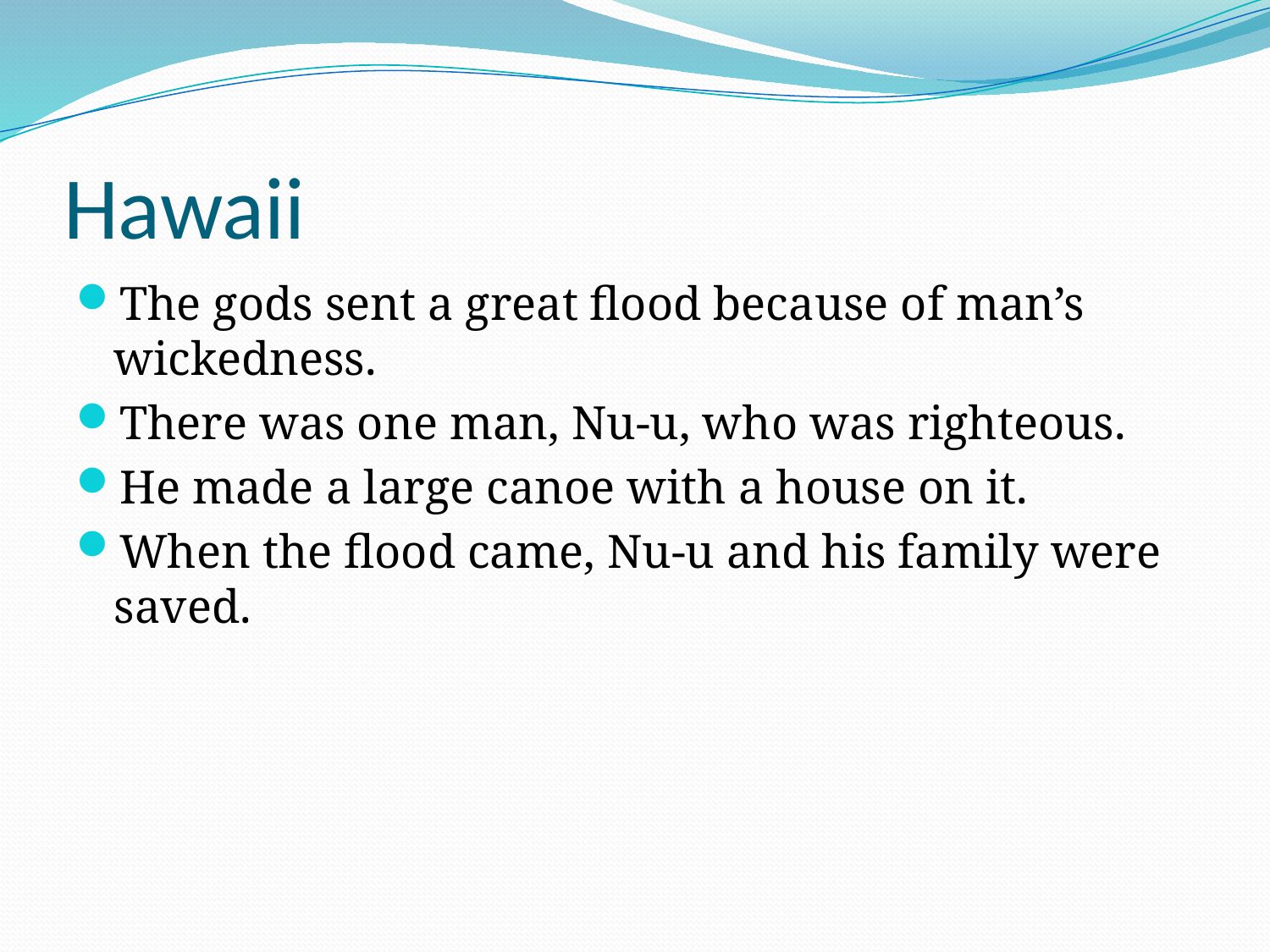

# Hawaii
The gods sent a great flood because of man’s wickedness.
There was one man, Nu-u, who was righteous.
He made a large canoe with a house on it.
When the flood came, Nu-u and his family were saved.